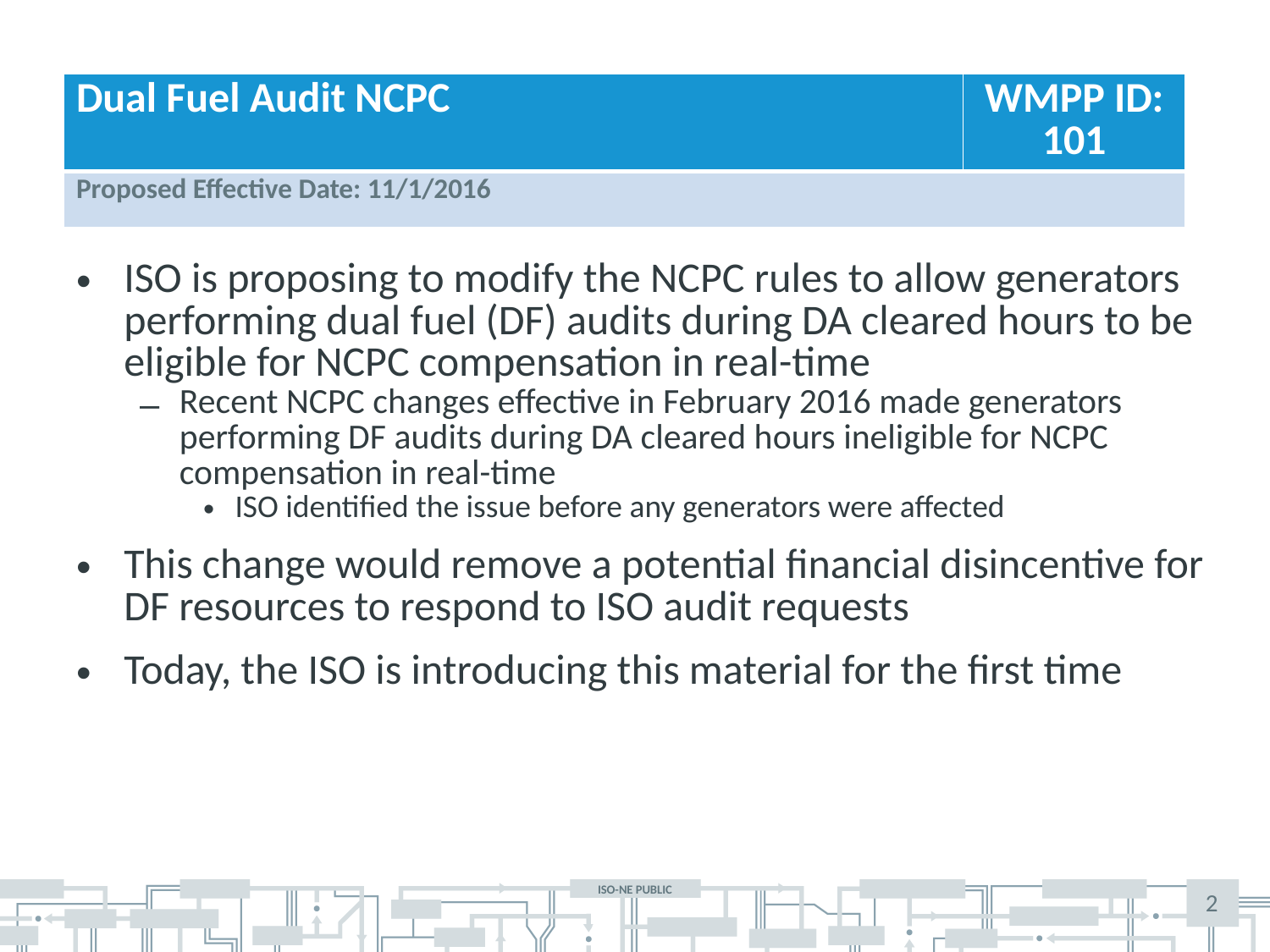

| Dual Fuel Audit NCPC | WMPP ID: 101 |
| --- | --- |
| Proposed Effective Date: 11/1/2016 |  |

ISO is proposing to modify the NCPC rules to allow generators performing dual fuel (DF) audits during DA cleared hours to be eligible for NCPC compensation in real-time
Recent NCPC changes effective in February 2016 made generators performing DF audits during DA cleared hours ineligible for NCPC compensation in real-time
ISO identified the issue before any generators were affected
This change would remove a potential financial disincentive for DF resources to respond to ISO audit requests
Today, the ISO is introducing this material for the first time

2